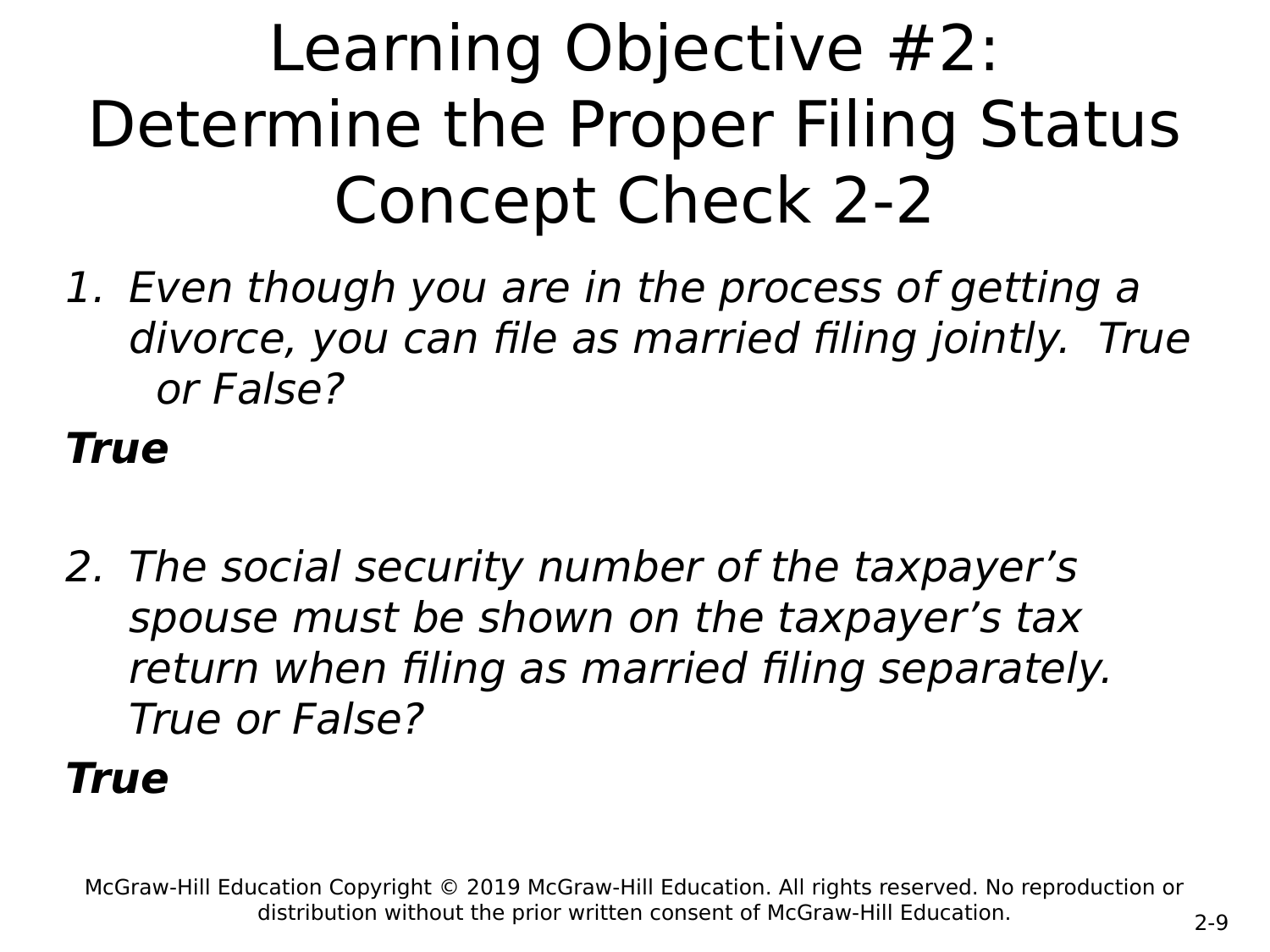

# Learning Objective #2: Determine the Proper Filing Status Concept Check 2-2
Even though you are in the process of getting a divorce, you can file as married filing jointly.  True   or False?
True

The social security number of the taxpayer’s spouse must be shown on the taxpayer’s tax return when filing as married filing separately.  True or False?
True
McGraw-Hill Education Copyright © 2019 McGraw-Hill Education. All rights reserved. No reproduction or distribution without the prior written consent of McGraw-Hill Education.
2-9